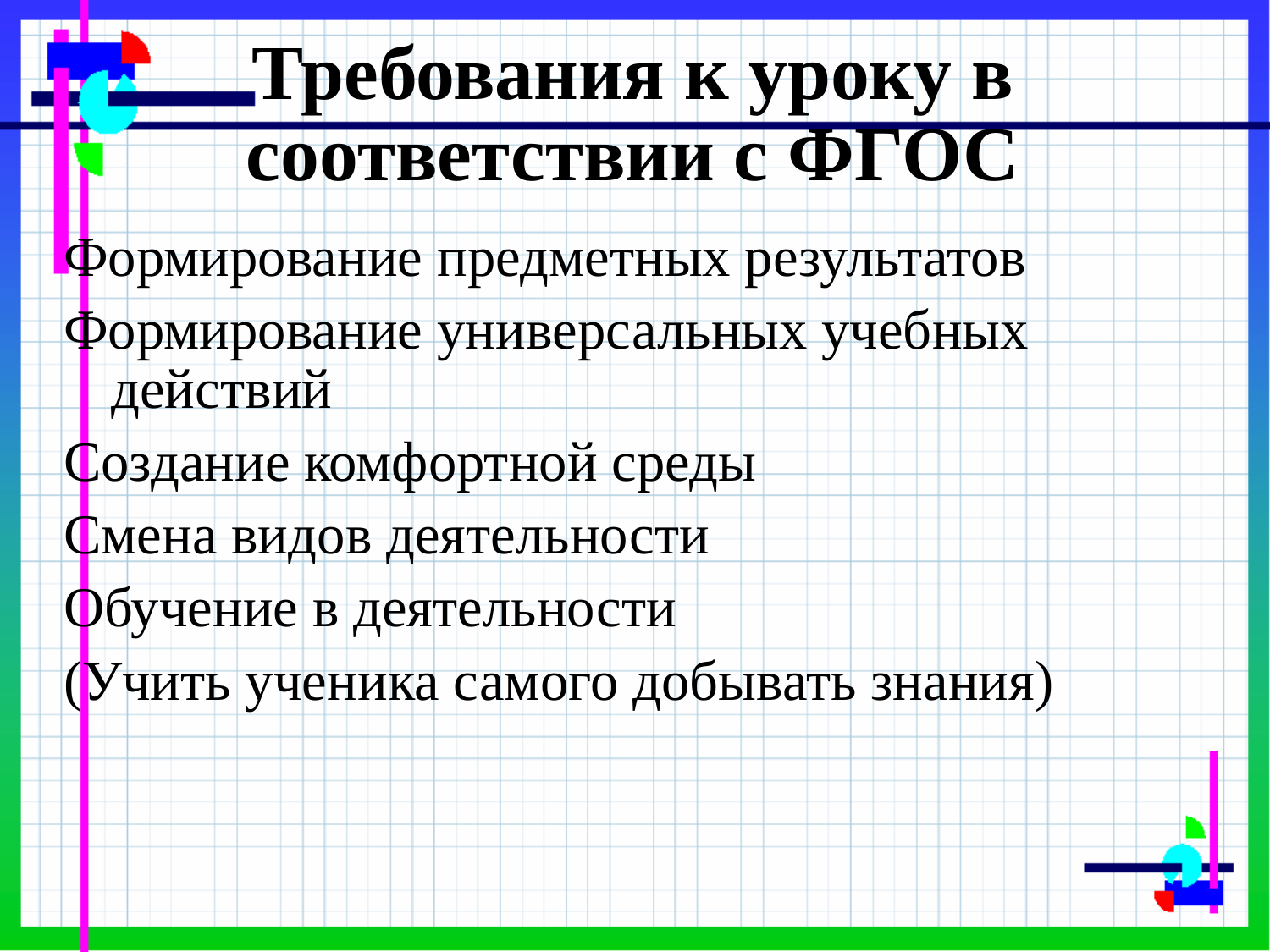

# Требования к уроку в соответствии с ФГОС
Формирование предметных результатов
Формирование универсальных учебных действий
Создание комфортной среды
Смена видов деятельности
Обучение в деятельности
(Учить ученика самого добывать знания)